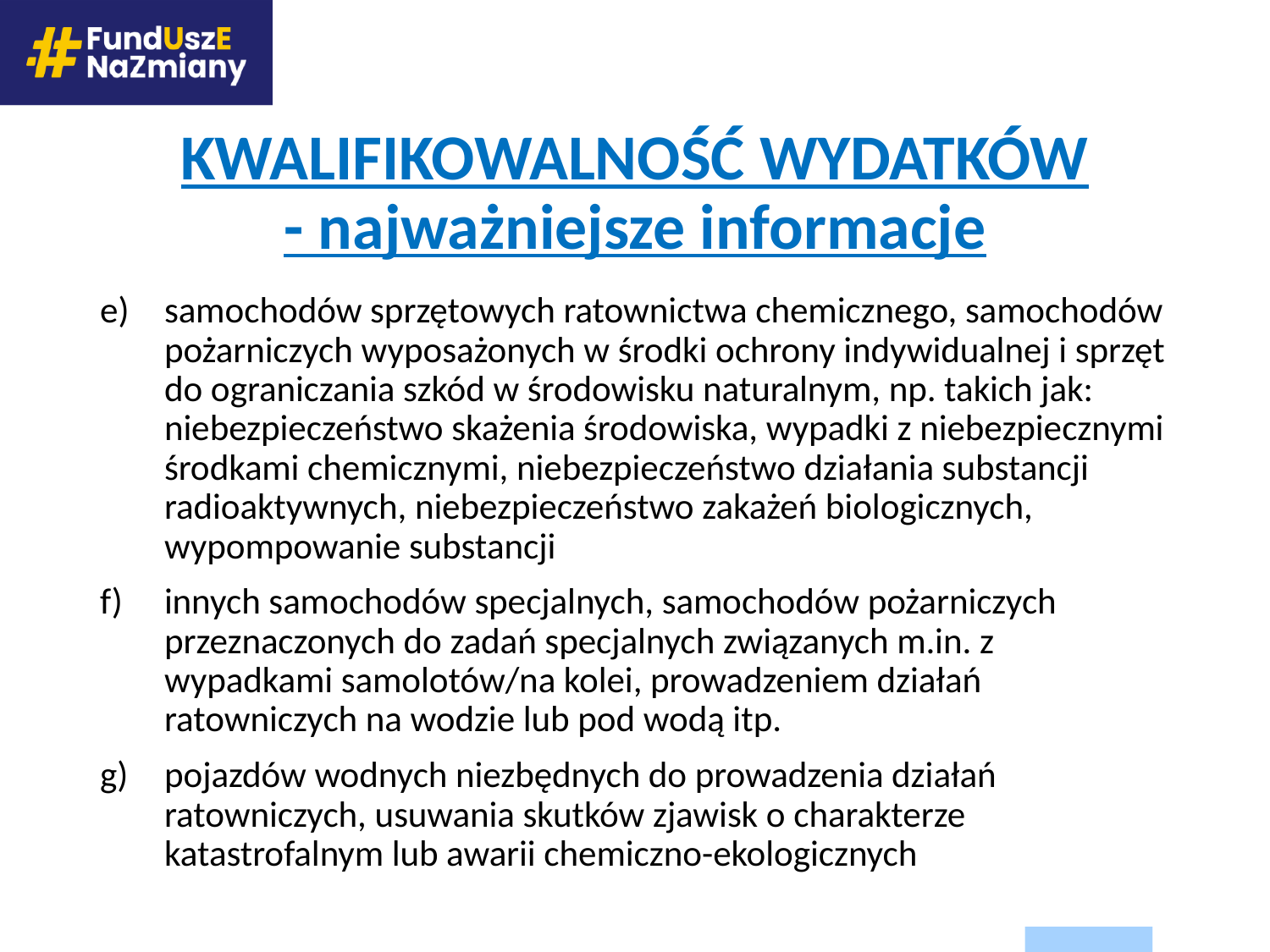

# KWALIFIKOWALNOŚĆ WYDATKÓW - najważniejsze informacje
samochodów sprzętowych ratownictwa chemicznego, samochodów pożarniczych wyposażonych w środki ochrony indywidualnej i sprzęt do ograniczania szkód w środowisku naturalnym, np. takich jak: niebezpieczeństwo skażenia środowiska, wypadki z niebezpiecznymi środkami chemicznymi, niebezpieczeństwo działania substancji radioaktywnych, niebezpieczeństwo zakażeń biologicznych, wypompowanie substancji
innych samochodów specjalnych, samochodów pożarniczych przeznaczonych do zadań specjalnych związanych m.in. z wypadkami samolotów/na kolei, prowadzeniem działań ratowniczych na wodzie lub pod wodą itp.
pojazdów wodnych niezbędnych do prowadzenia działań ratowniczych, usuwania skutków zjawisk o charakterze katastrofalnym lub awarii chemiczno-ekologicznych